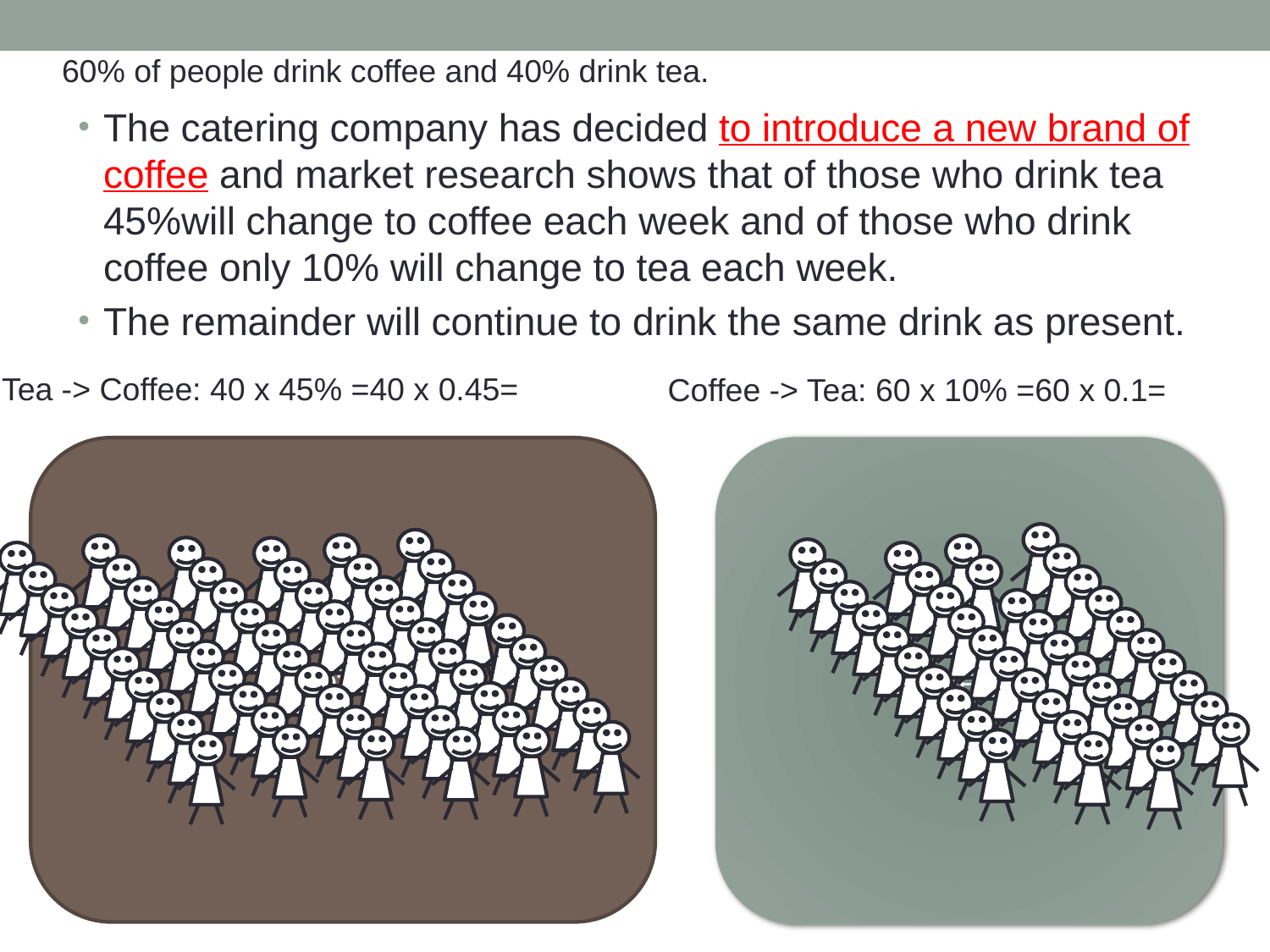

60% of people drink coffee and 40% drink tea.
The catering company has decided to introduce a new brand of coffee and market research shows that of those who drink tea 45%will change to coffee each week and of those who drink coffee only 10% will change to tea each week.
The remainder will continue to drink the same drink as present.
Tea -> Coffee: 40 x 45% =40 x 0.45=
Coffee -> Tea: 60 x 10% =60 x 0.1=
Coffee
Tea